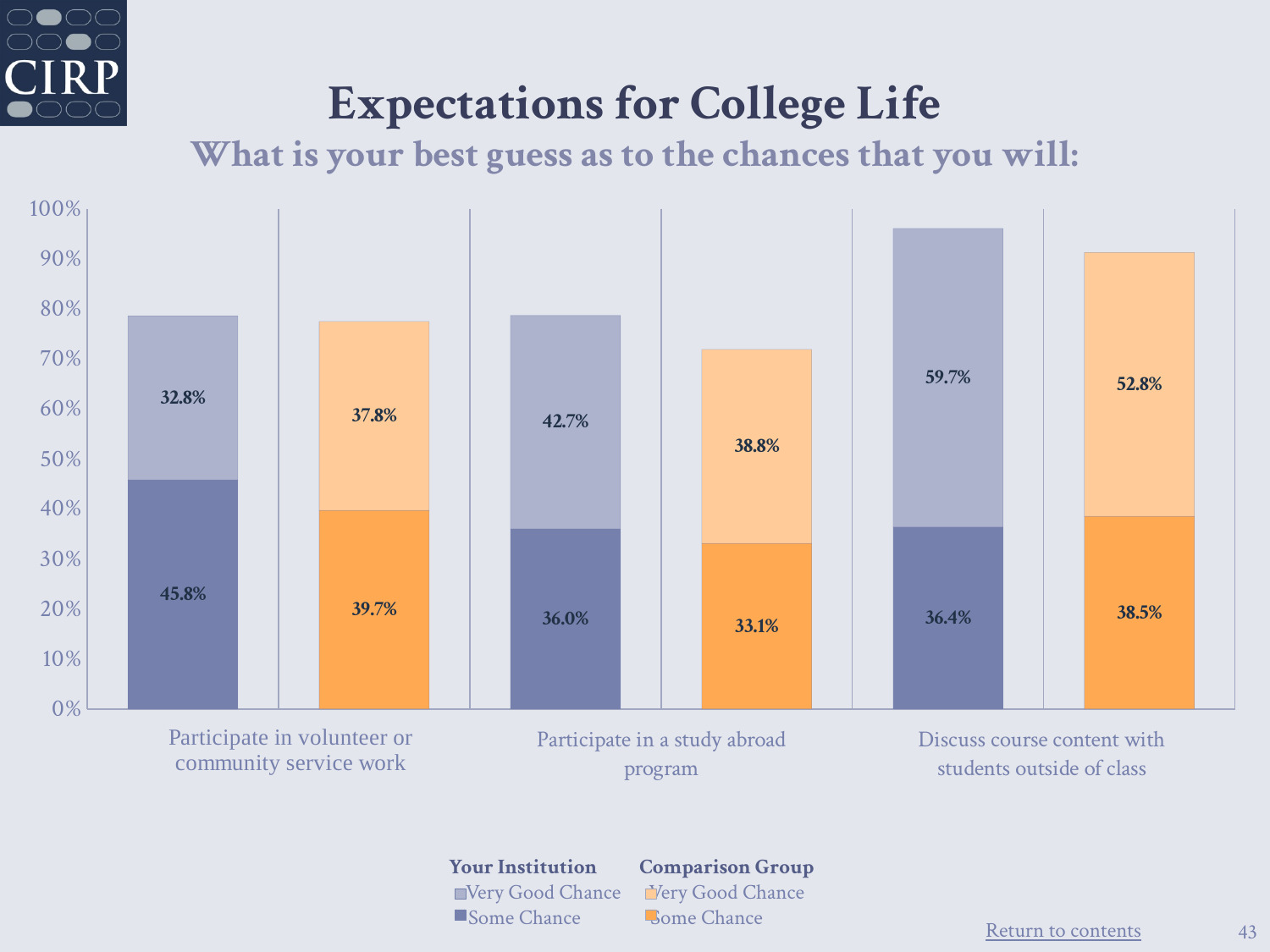

# Expectations for College Life What is your best guess as to the chances that you will:

### Chart

| Category | Some Chance | Very Good Chance |
|---|---|---|
| Your Institution | 0.458 | 0.328 |
| Comparison Group | 0.397 | 0.378 |
| Your Institution | 0.36 | 0.427 |
| Comparison Group | 0.331 | 0.388 |
| Your Institution | 0.364 | 0.597 |
| Comparison Group | 0.385 | 0.528 |
   Your Institution          Comparison Group
       Very Good Chance      Very Good Chance
       Some Chance               Some Chance
43